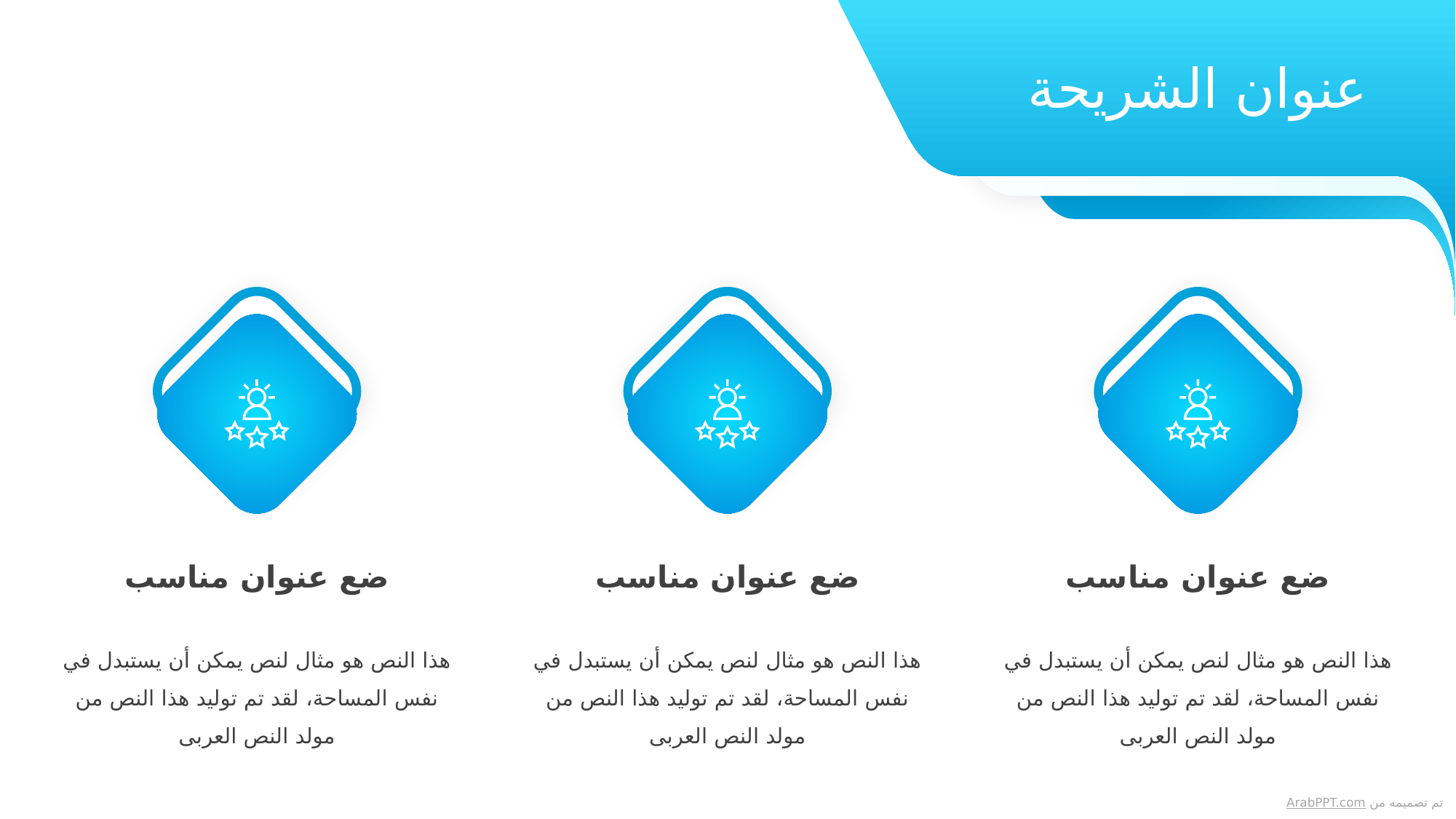

عنوان الشريحة

ضع عنوان مناسب
ضع عنوان مناسب
ضع عنوان مناسب
هذا النص هو مثال لنص يمكن أن يستبدل في نفس المساحة، لقد تم توليد هذا النص من مولد النص العربى
هذا النص هو مثال لنص يمكن أن يستبدل في نفس المساحة، لقد تم توليد هذا النص من مولد النص العربى
هذا النص هو مثال لنص يمكن أن يستبدل في نفس المساحة، لقد تم توليد هذا النص من مولد النص العربى